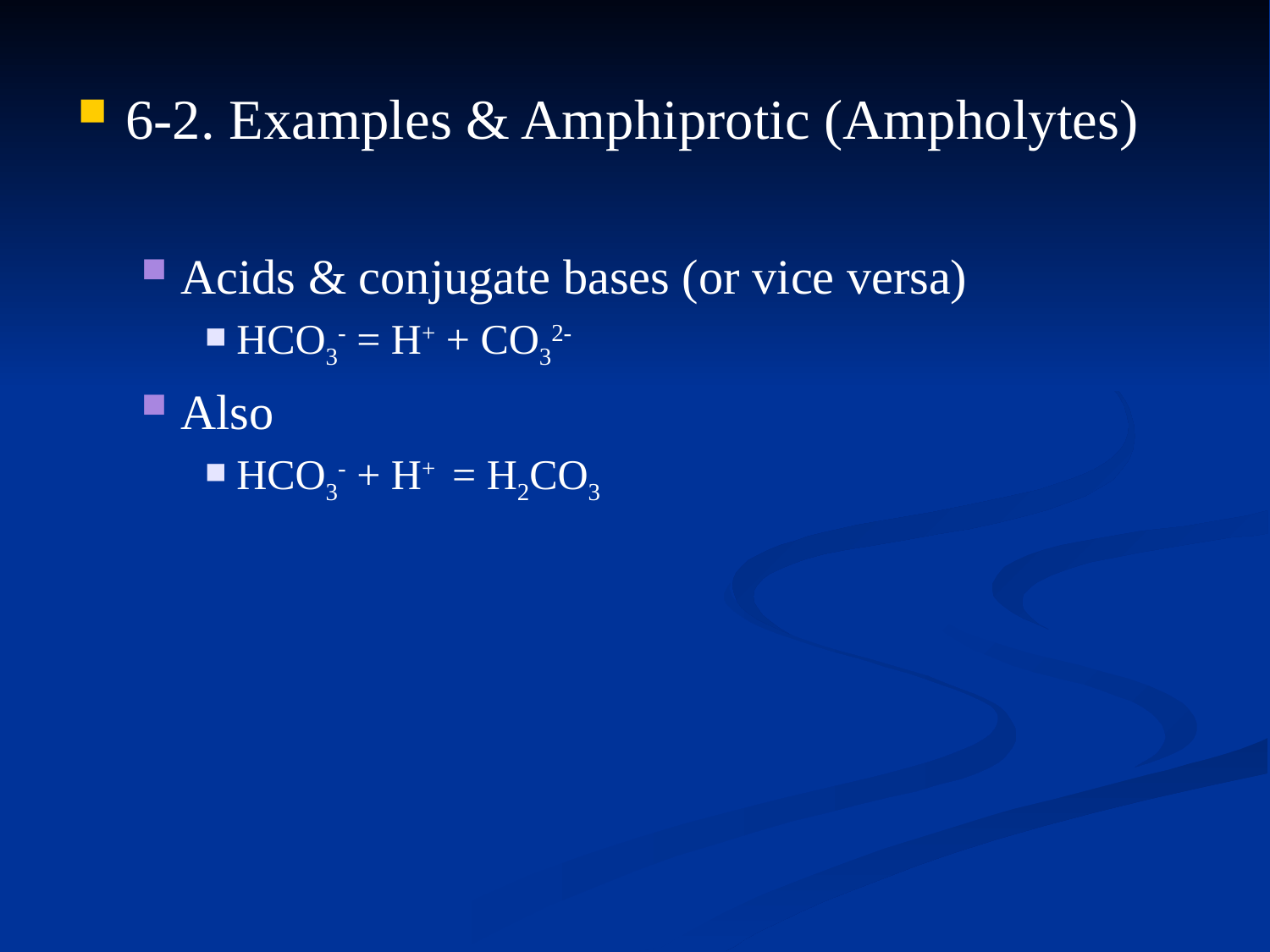

6-2. Examples & Amphiprotic (Ampholytes)

Acids & conjugate bases (or vice versa)
HCO3- = H+ + CO32-
Also
HCO3- + H+  = H2CO3